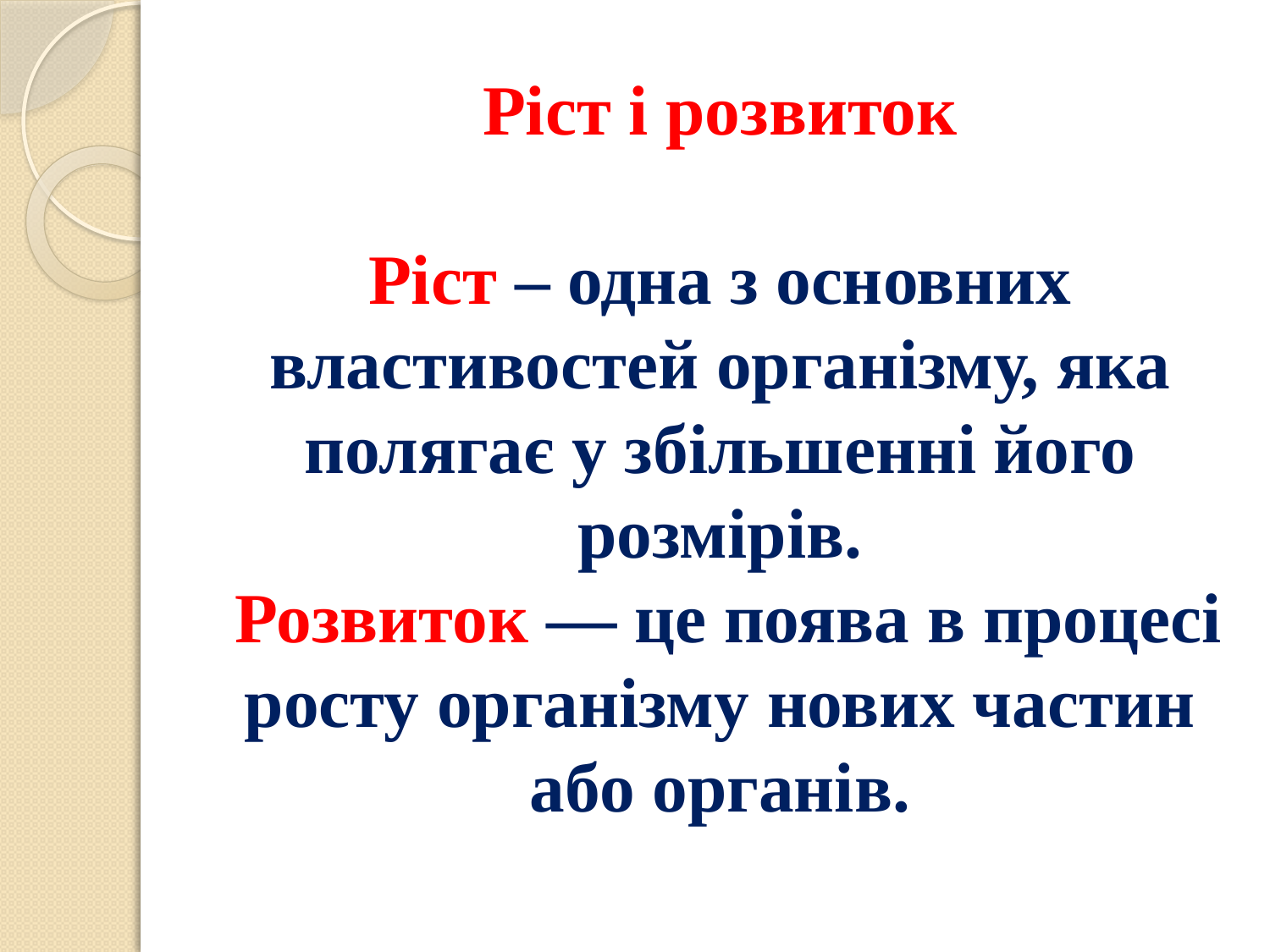

# Ріст і розвиток Ріст – одна з основних властивостей організму, яка полягає у збільшенні його розмірів. Розвиток — це поява в процесі росту організму нових частин або органів.